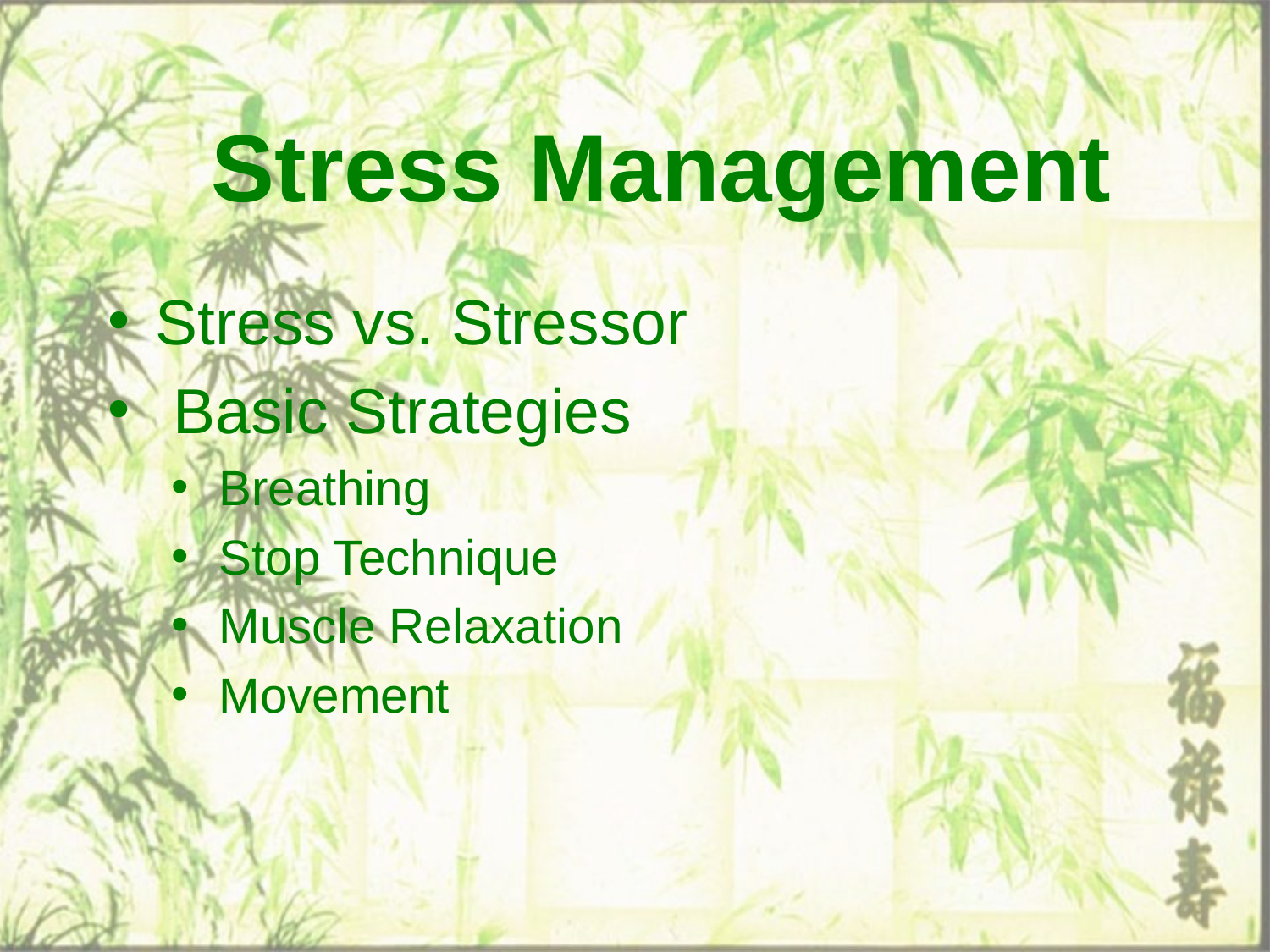

# Stress Management
Stress vs. Stressor
 Basic Strategies
Breathing
Stop Technique
Muscle Relaxation
Movement